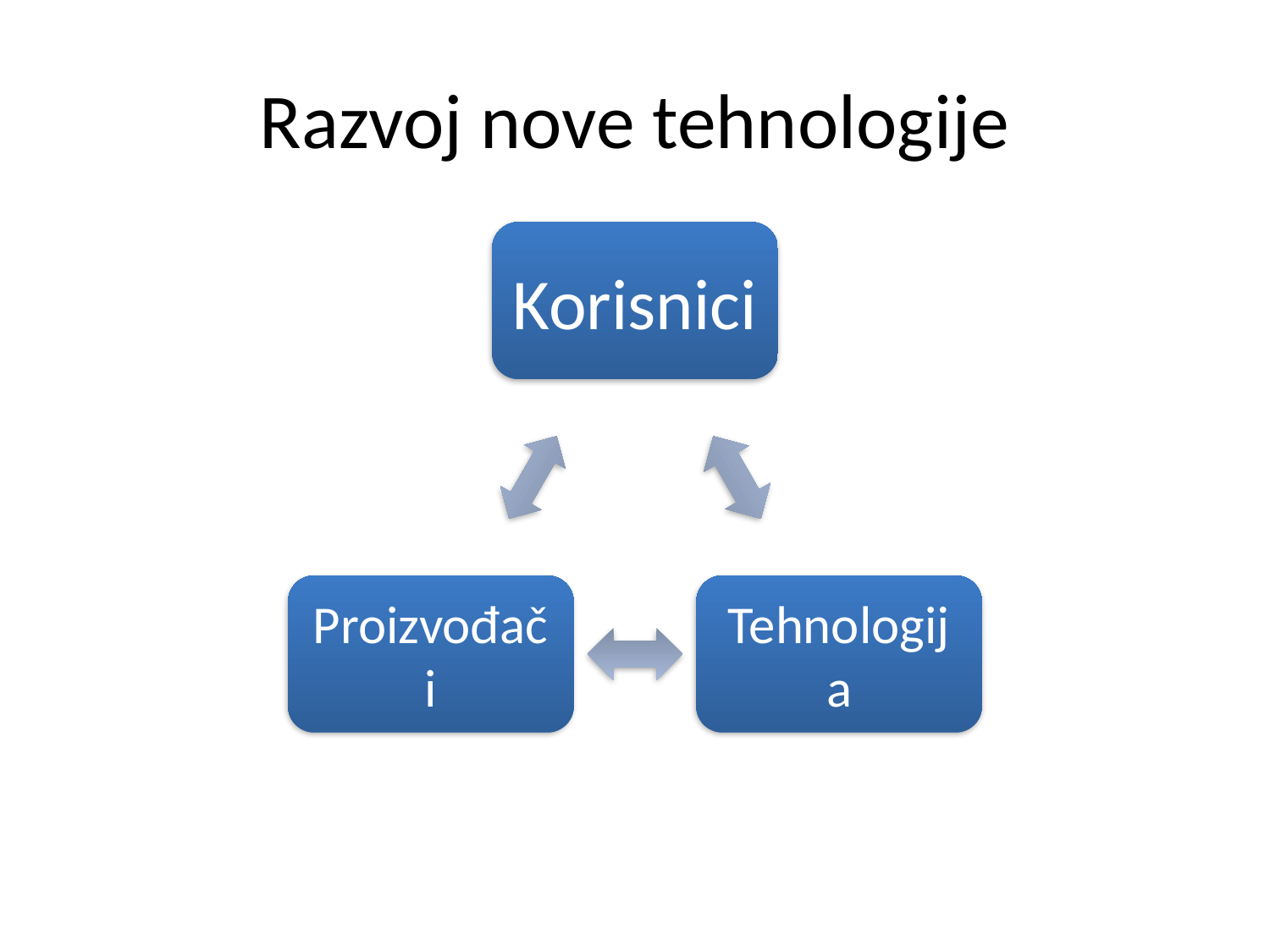

# Razvoj nove tehnologije
Tehnologija
Proizvođači
Korisnici